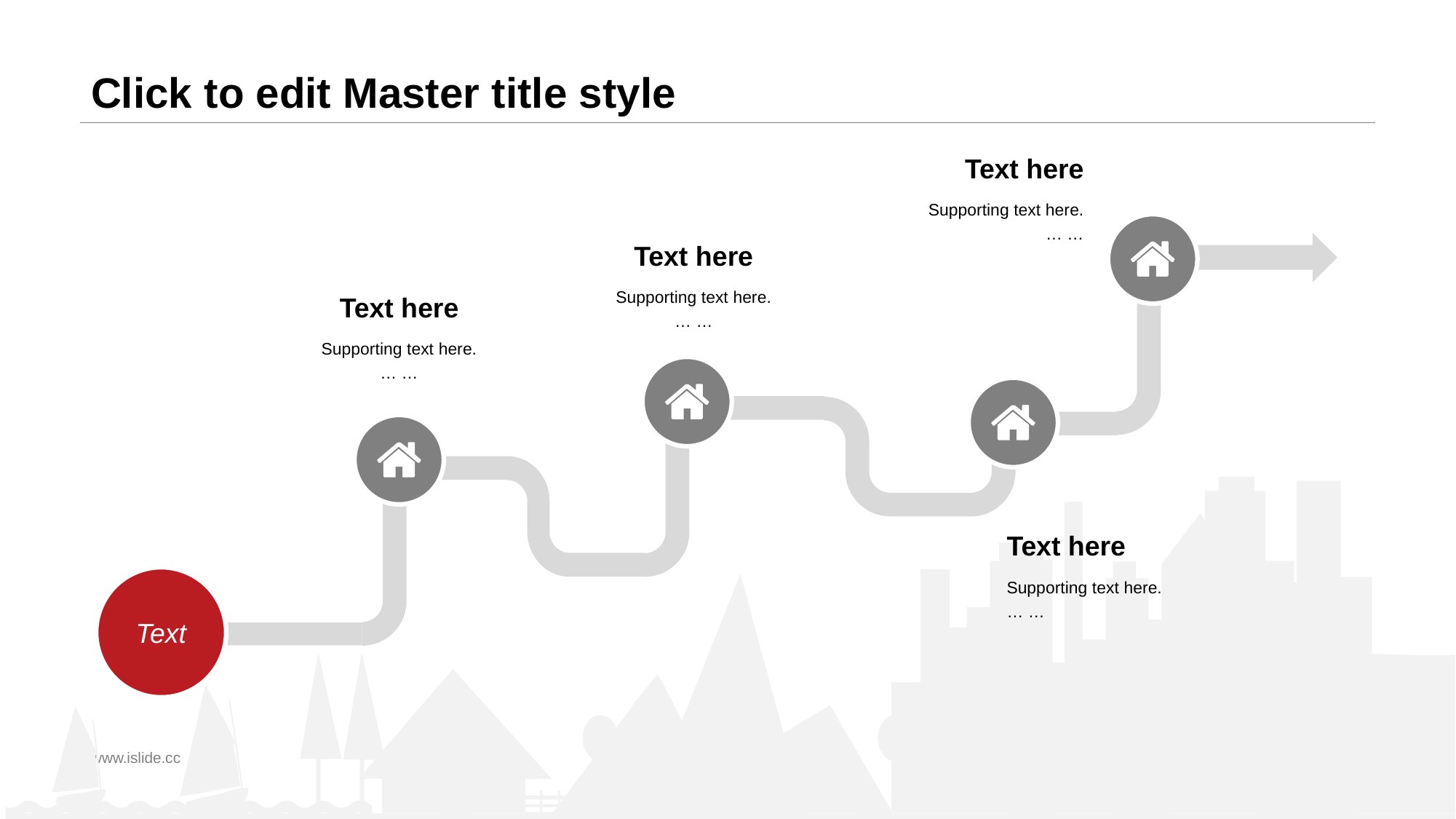

# Click to edit Master title style
Text here
Supporting text here.
… …

Text here
Supporting text here.
… …

Text here
Supporting text here.
… …

Text here
Supporting text here.
… …
Text
www.islide.cc
24